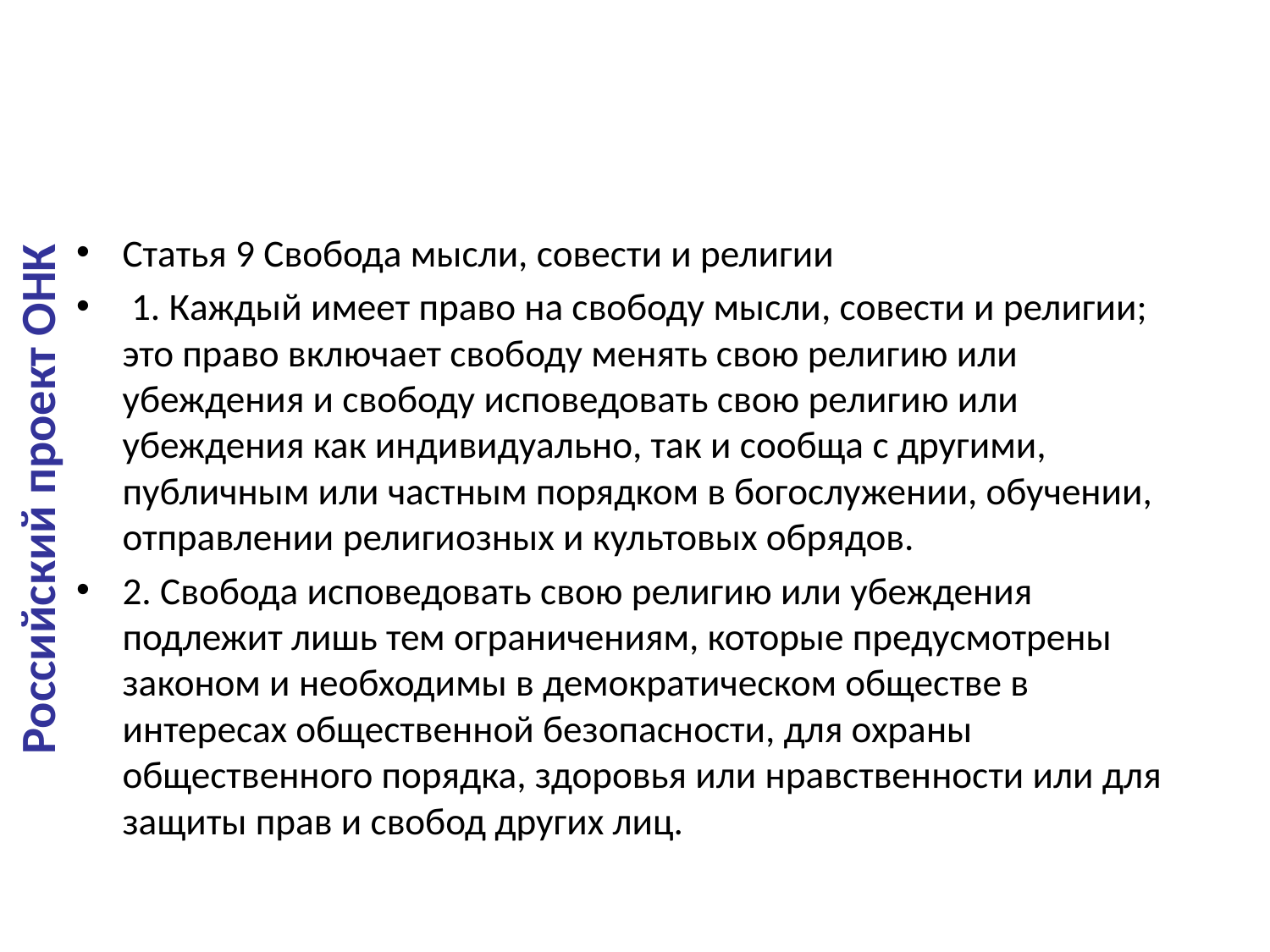

Российский проект ОНК
Статья 9 Свобода мысли, совести и религии
 1. Каждый имеет право на свободу мысли, совести и религии; это право включает свободу менять свою религию или убеждения и свободу исповедовать свою религию или убеждения как индивидуально, так и сообща с другими, публичным или частным порядком в богослужении, обучении, отправлении религиозных и культовых обрядов.
2. Свобода исповедовать свою религию или убеждения подлежит лишь тем ограничениям, которые предусмотрены законом и необходимы в демократическом обществе в интересах общественной безопасности, для охраны общественного порядка, здоровья или нравственности или для защиты прав и свобод других лиц.